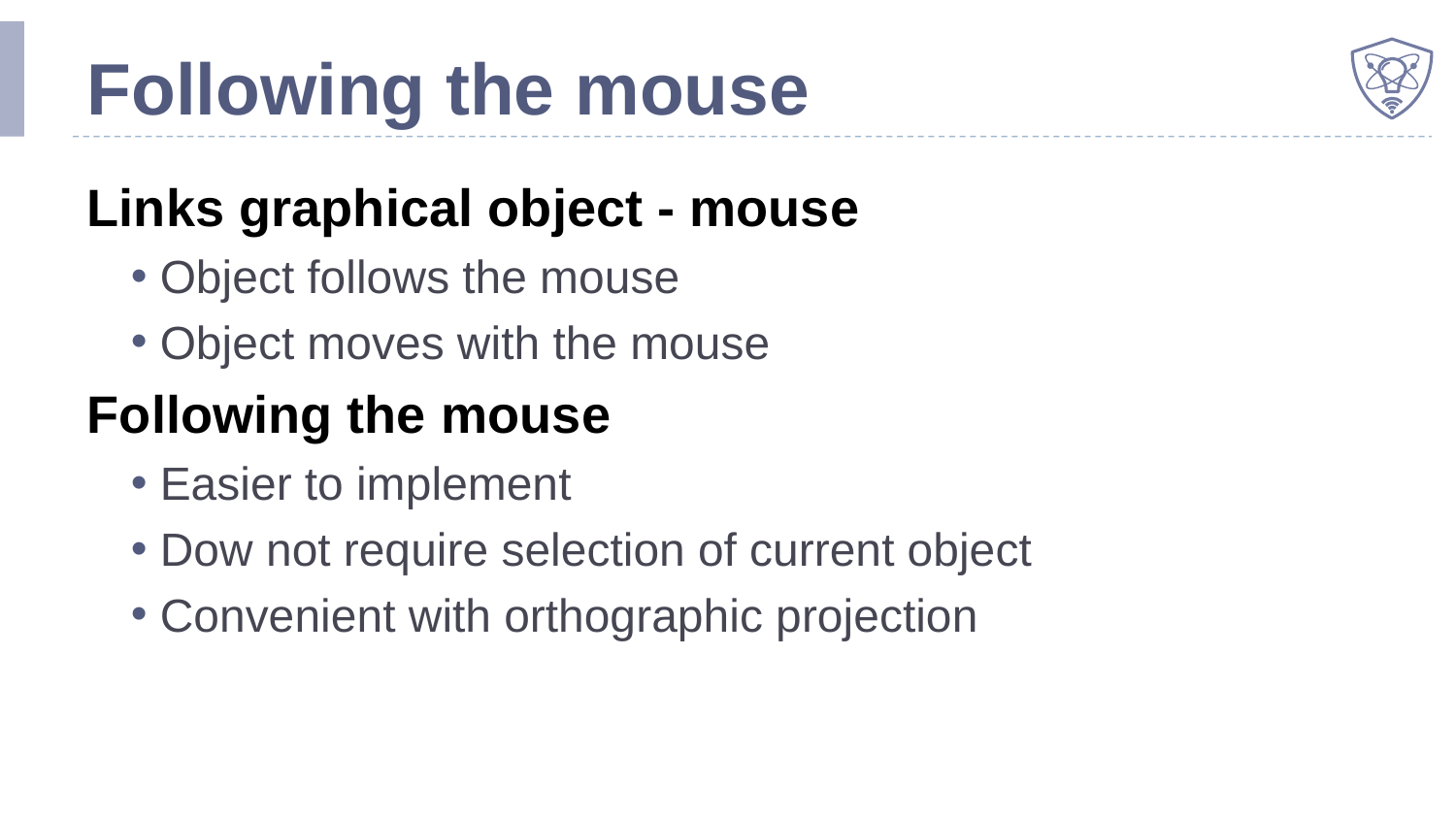

# Following the mouse
Links graphical object - mouse
Object follows the mouse
Object moves with the mouse
Following the mouse
Easier to implement
Dow not require selection of current object
Convenient with orthographic projection